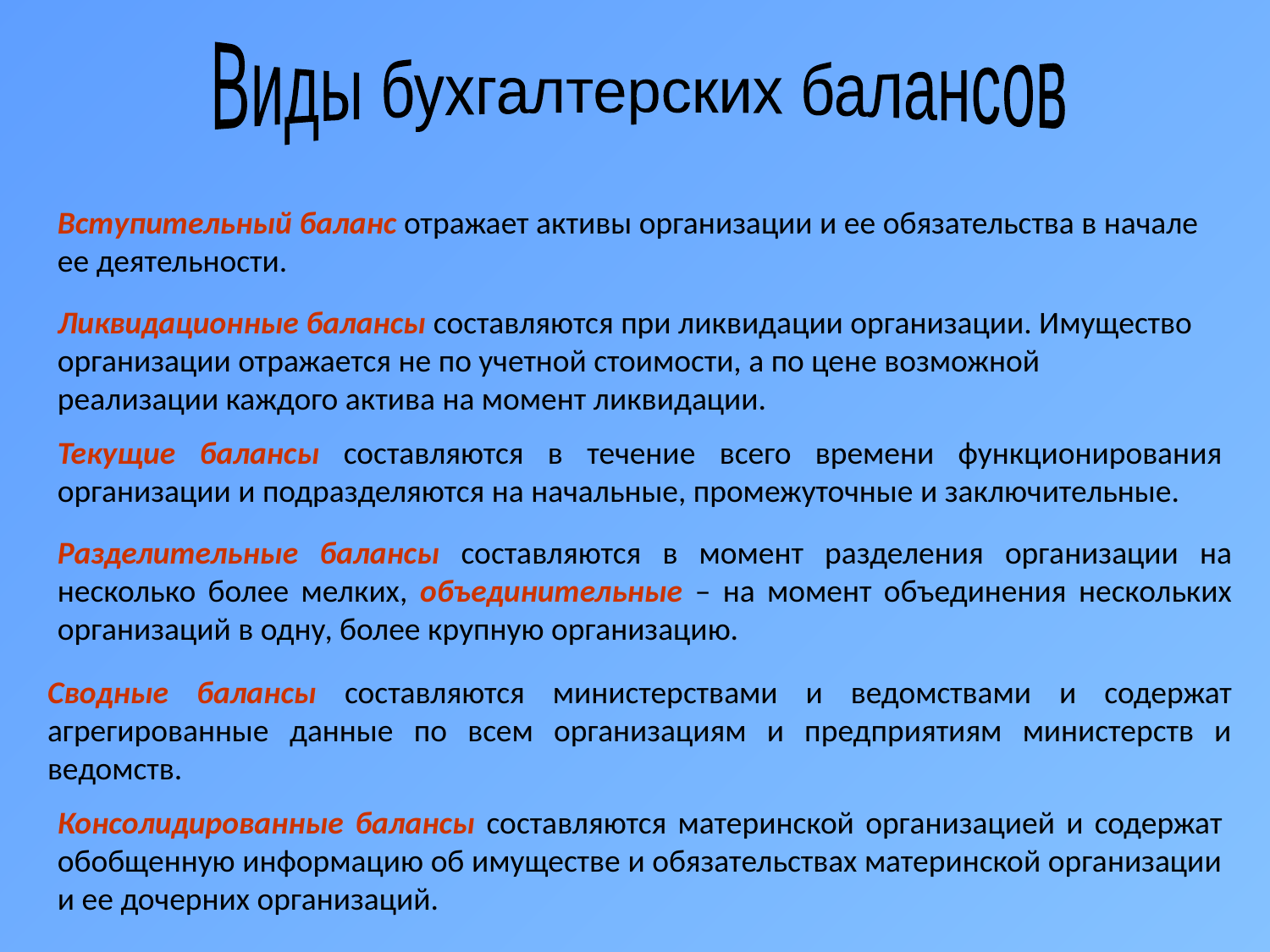

Виды бухгалтерских балансов
Вступительный баланс отражает активы организации и ее обязательства в начале ее деятельности.
Ликвидационные балансы составляются при ликвидации организации. Имущество организации отражается не по учетной стоимости, а по цене возможной реализации каждого актива на момент ликвидации.
Текущие балансы составляются в течение всего времени функционирования организации и подразделяются на начальные, промежуточные и заключительные.
Разделительные балансы составляются в момент разделения организации на несколько более мелких, объединительные – на момент объединения нескольких организаций в одну, более крупную организацию.
Сводные балансы составляются министерствами и ведомствами и содержат агрегированные данные по всем организациям и предприятиям министерств и ведомств.
Консолидированные балансы составляются материнской организацией и содержат обобщенную информацию об имуществе и обязательствах материнской организации и ее дочерних организаций.